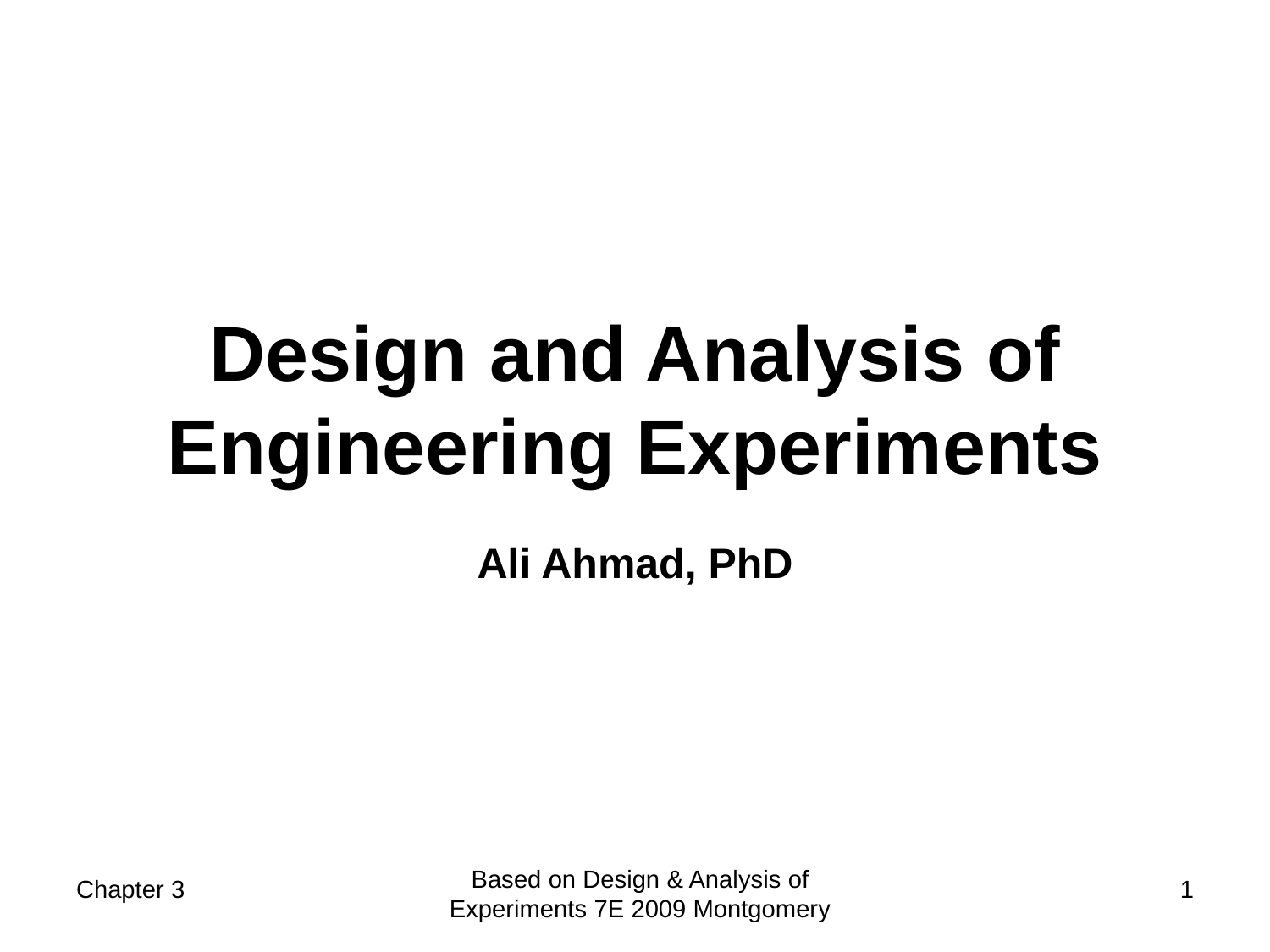

# Design and Analysis of Engineering Experiments
Ali Ahmad, PhD
Based on Design & Analysis of Experiments 7E 2009 Montgomery
Chapter 3
1